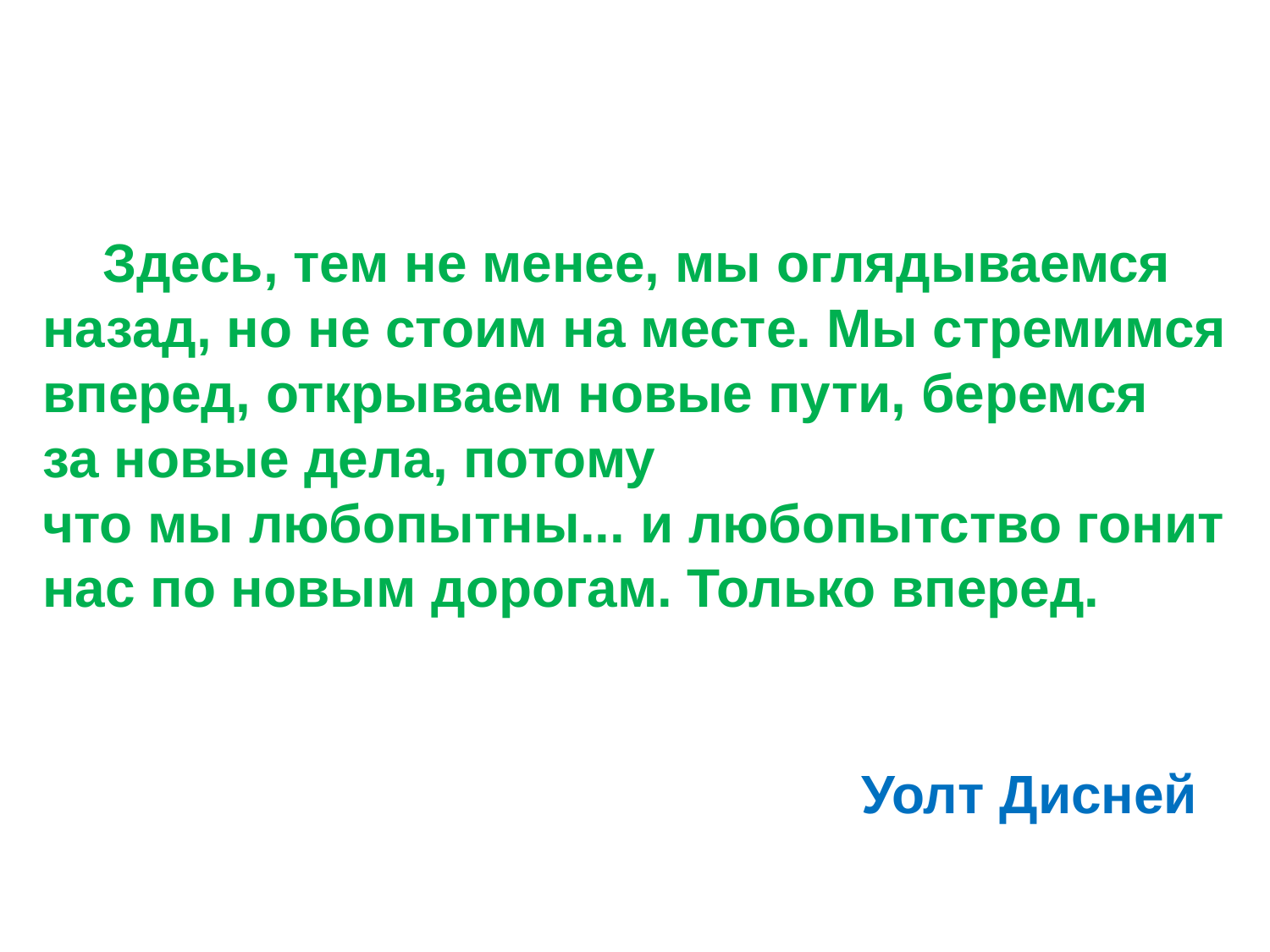

Здесь, тем не менее, мы оглядываемся назад, но не стоим на месте. Мы стремимся вперед, открываем новые пути, беремся за новые дела, потому что мы любопытны... и любопытство гонит нас по новым дорогам. Только вперед.
Уолт Дисней